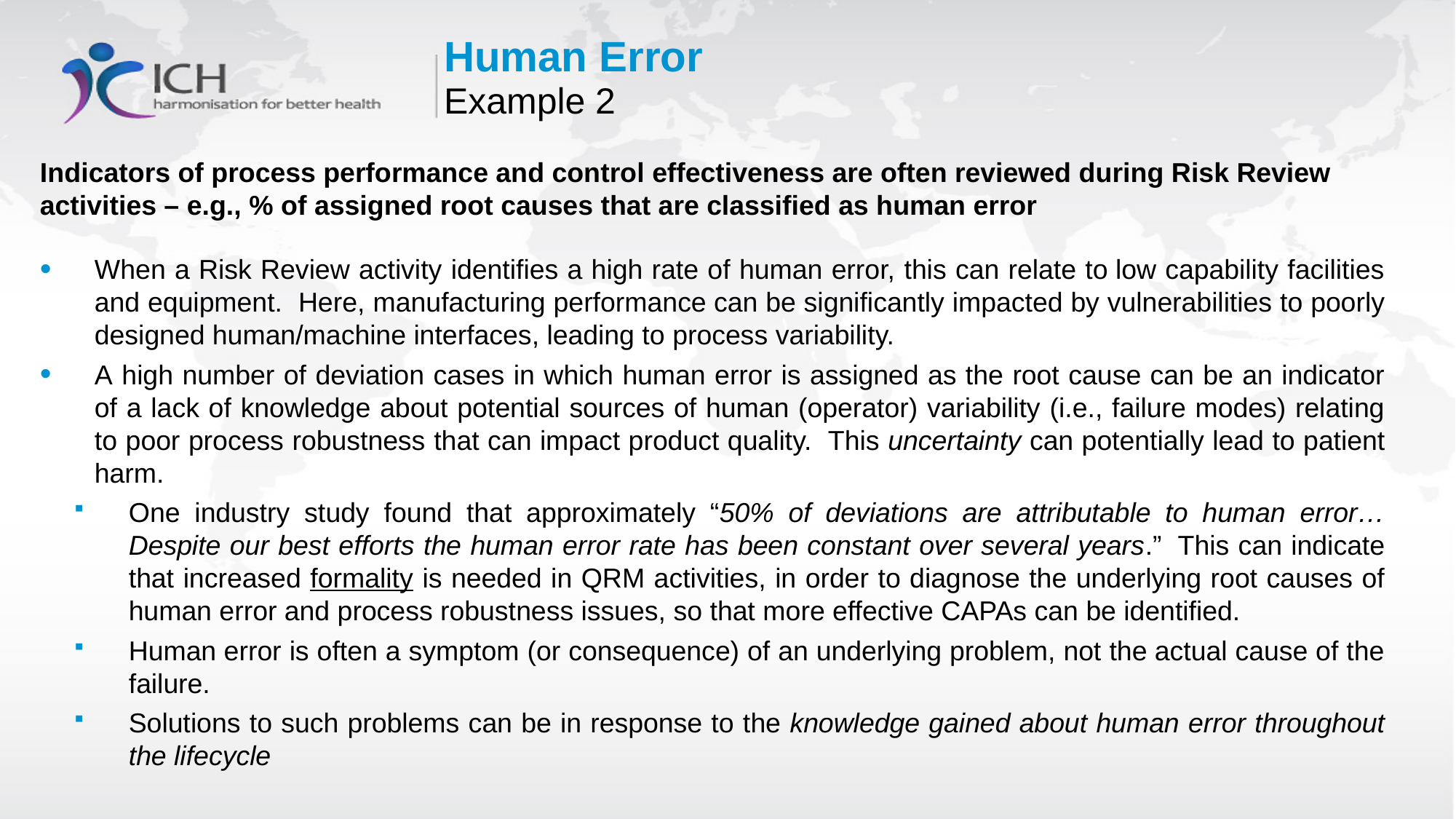

Human Error
Example 2
Indicators of process performance and control effectiveness are often reviewed during Risk Review activities – e.g., % of assigned root causes that are classified as human error

When a Risk Review activity identifies a high rate of human error, this can relate to low capability facilities and equipment.  Here, manufacturing performance can be significantly impacted by vulnerabilities to poorly designed human/machine interfaces, leading to process variability.
A high number of deviation cases in which human error is assigned as the root cause can be an indicator of a lack of knowledge about potential sources of human (operator) variability (i.e., failure modes) relating to poor process robustness that can impact product quality.  This uncertainty can potentially lead to patient harm.
One industry study found that approximately “50% of deviations are attributable to human error…Despite our best efforts the human error rate has been constant over several years.”  This can indicate that increased formality is needed in QRM activities, in order to diagnose the underlying root causes of human error and process robustness issues, so that more effective CAPAs can be identified.
Human error is often a symptom (or consequence) of an underlying problem, not the actual cause of the failure.
Solutions to such problems can be in response to the knowledge gained about human error throughout the lifecycle